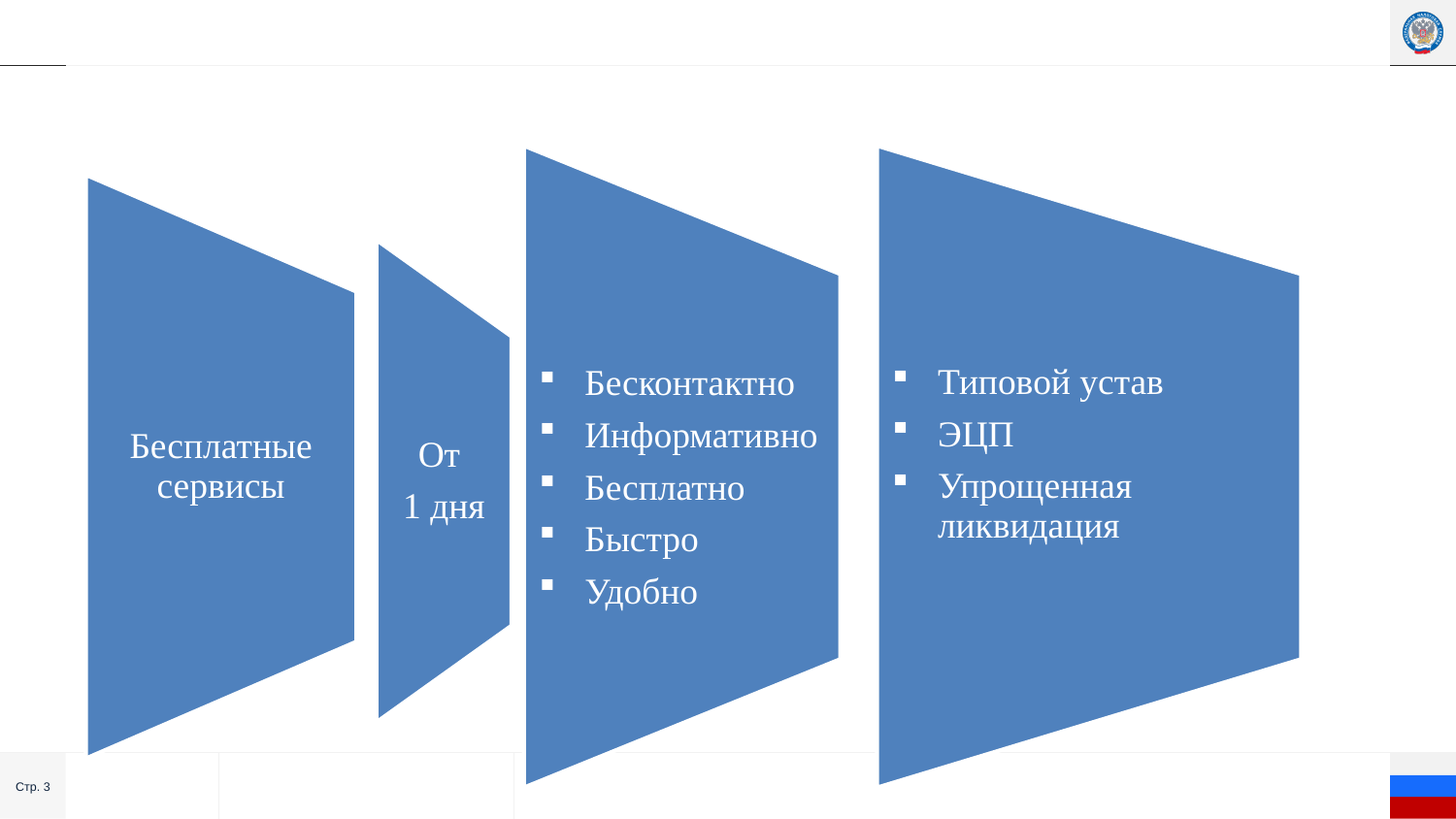

#

Бесконтактно
Информативно
Бесплатно
Быстро
Удобно

Типовой устав
ЭЦП
Упрощенная ликвидация

Бесплатные сервисы
От
1 дня